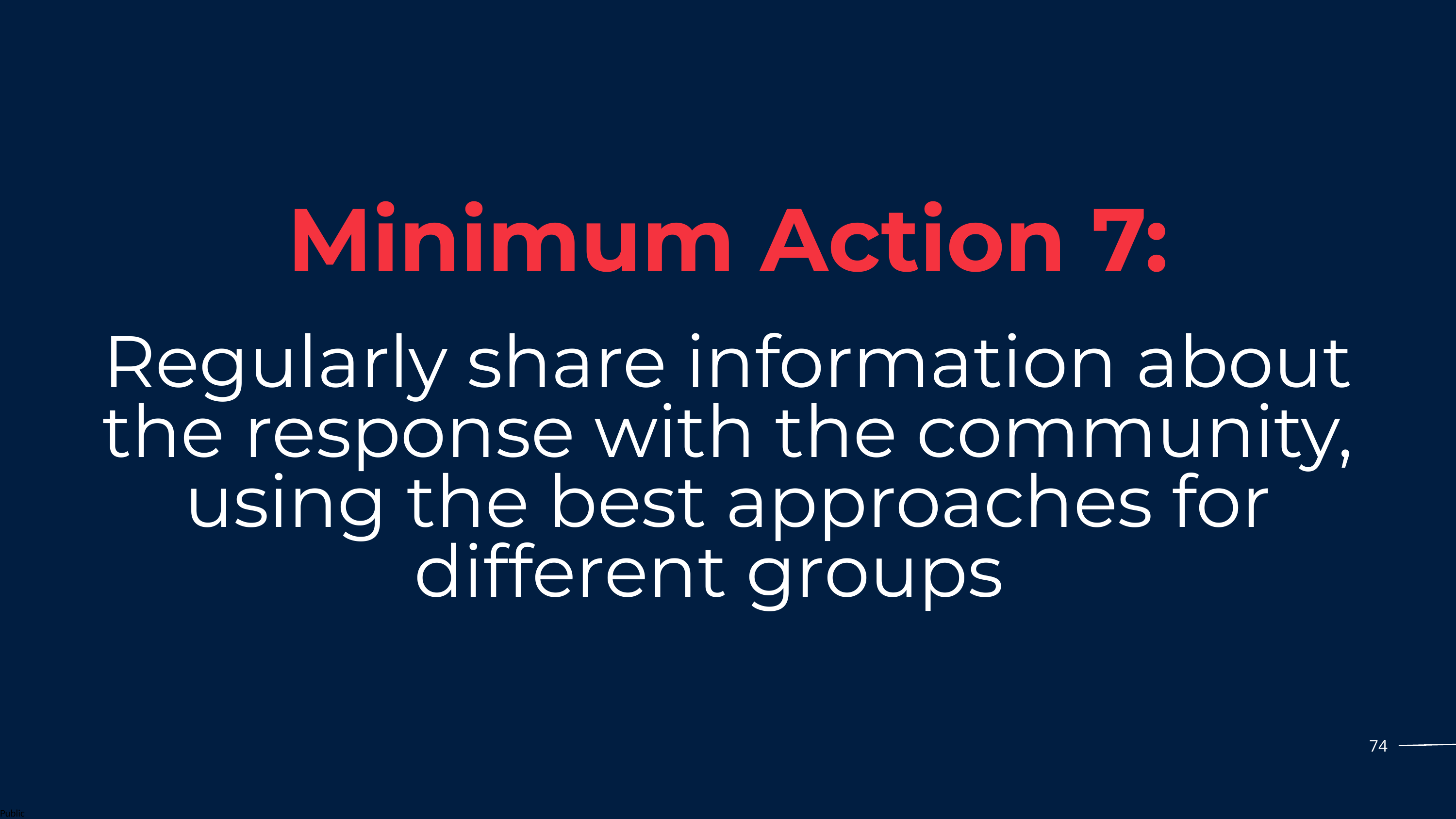

Minimum Action 7:

Regularly share information about the response with the community, using the best approaches for different groups